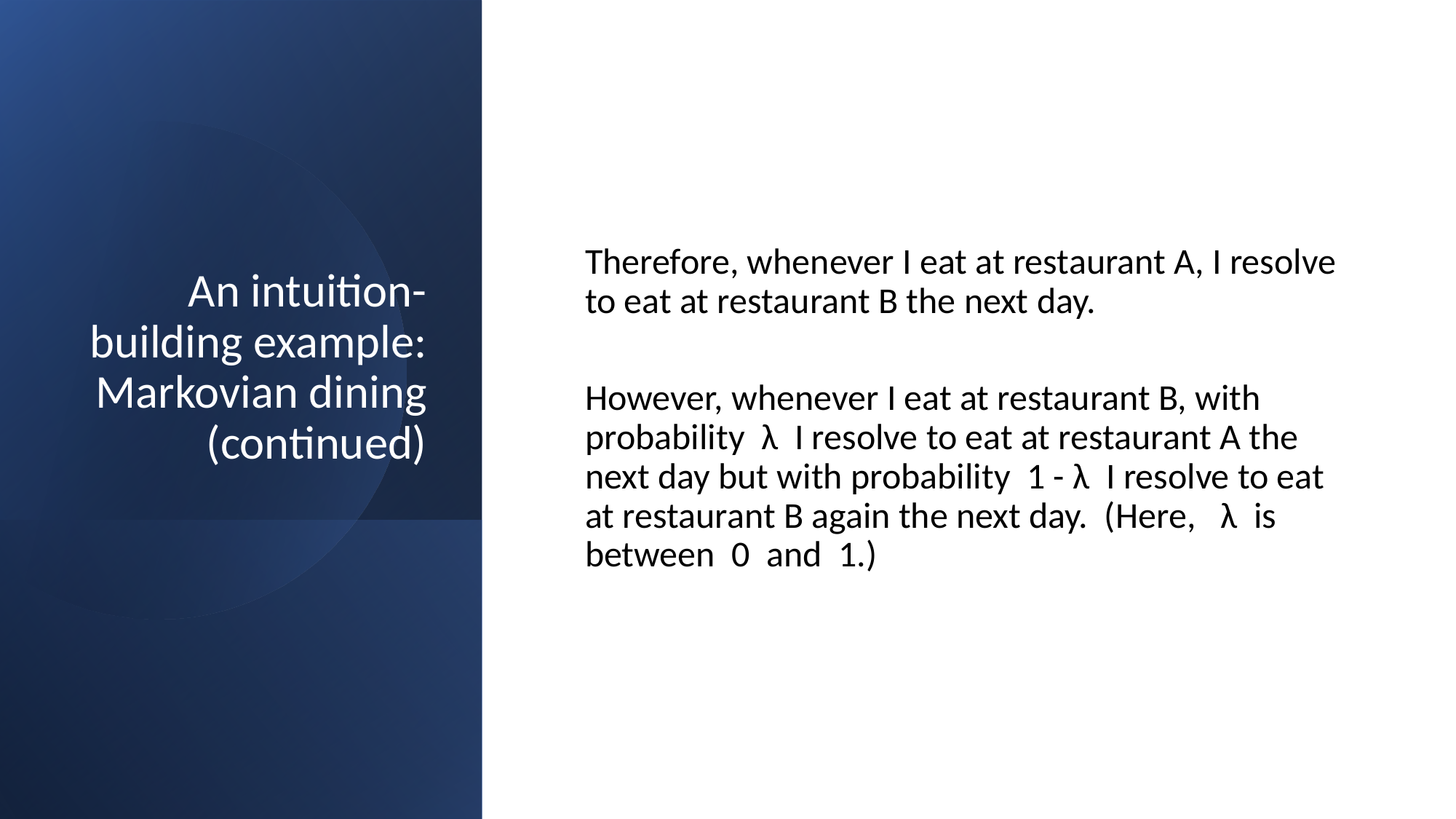

# An intuition-building example: Markovian dining (continued)
Therefore, whenever I eat at restaurant A, I resolve to eat at restaurant B the next day.

However, whenever I eat at restaurant B, with probability  λ  I resolve to eat at restaurant A the next day but with probability  1 - λ  I resolve to eat at restaurant B again the next day.  (Here,   λ  is between  0  and  1.)